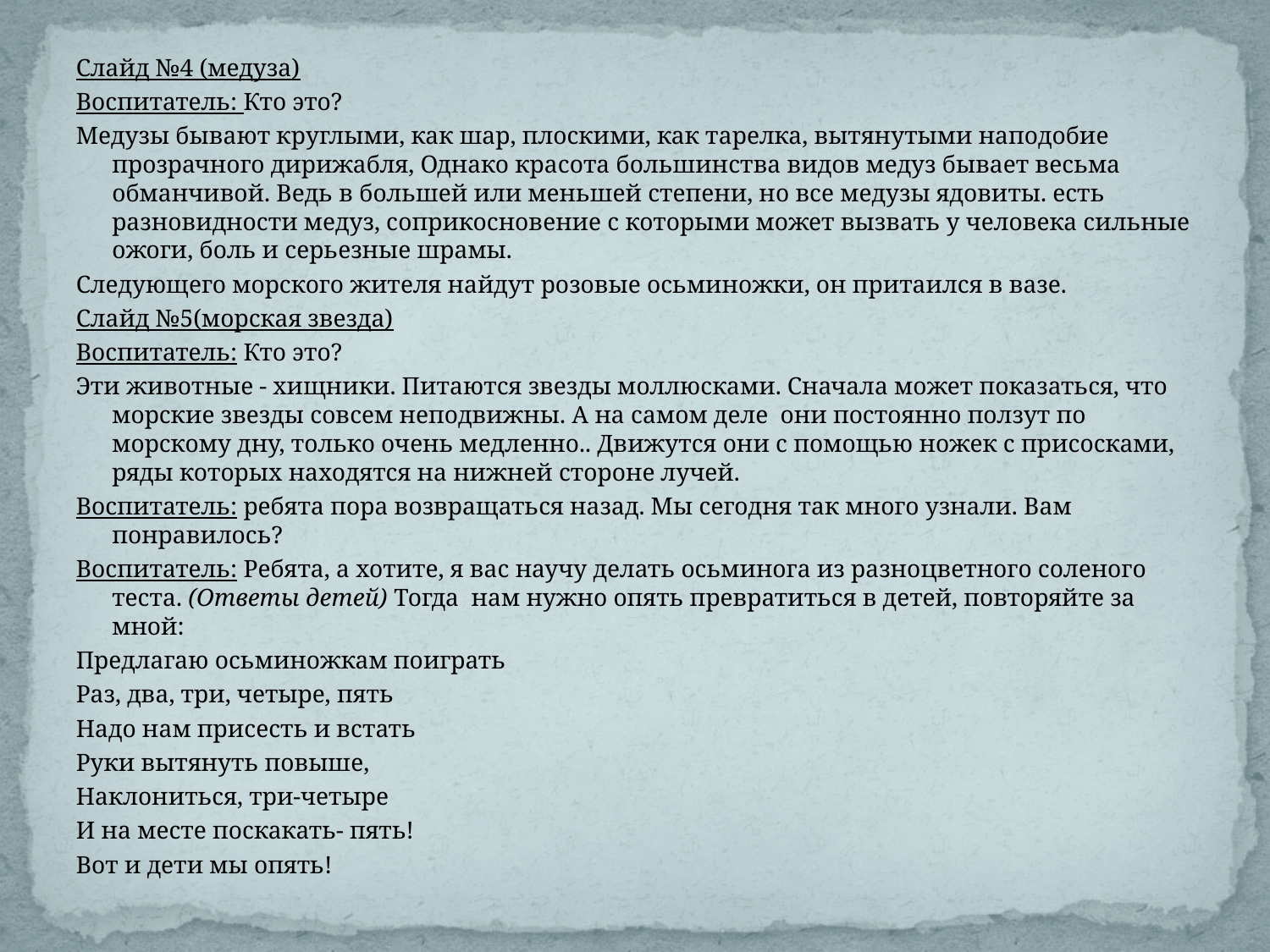

Слайд №4 (медуза)
Воспитатель: Кто это?
Медузы бывают круглыми, как шар, плоскими, как тарелка, вытянутыми наподобие прозрачного дирижабля, Однако красота большинства видов медуз бывает весьма обманчивой. Ведь в большей или меньшей степени, но все медузы ядовиты. есть разновидности медуз, соприкосновение с которыми может вызвать у человека сильные ожоги, боль и серьезные шрамы.
Следующего морского жителя найдут розовые осьминожки, он притаился в вазе.
Слайд №5(морская звезда)
Воспитатель: Кто это?
Эти животные - хищники. Питаются звезды моллюсками. Сначала может показаться, что морские звезды совсем неподвижны. А на самом деле  они постоянно ползут по морскому дну, только очень медленно.. Движутся они с помощью ножек с присосками, ряды которых находятся на нижней стороне лучей.
Воспитатель: ребята пора возвращаться назад. Мы сегодня так много узнали. Вам понравилось?
Воспитатель: Ребята, а хотите, я вас научу делать осьминога из разноцветного соленого теста. (Ответы детей) Тогда  нам нужно опять превратиться в детей, повторяйте за мной:
Предлагаю осьминожкам поиграть
Раз, два, три, четыре, пять
Надо нам присесть и встать
Руки вытянуть повыше,
Наклониться, три-четыре
И на месте поскакать- пять!
Вот и дети мы опять!